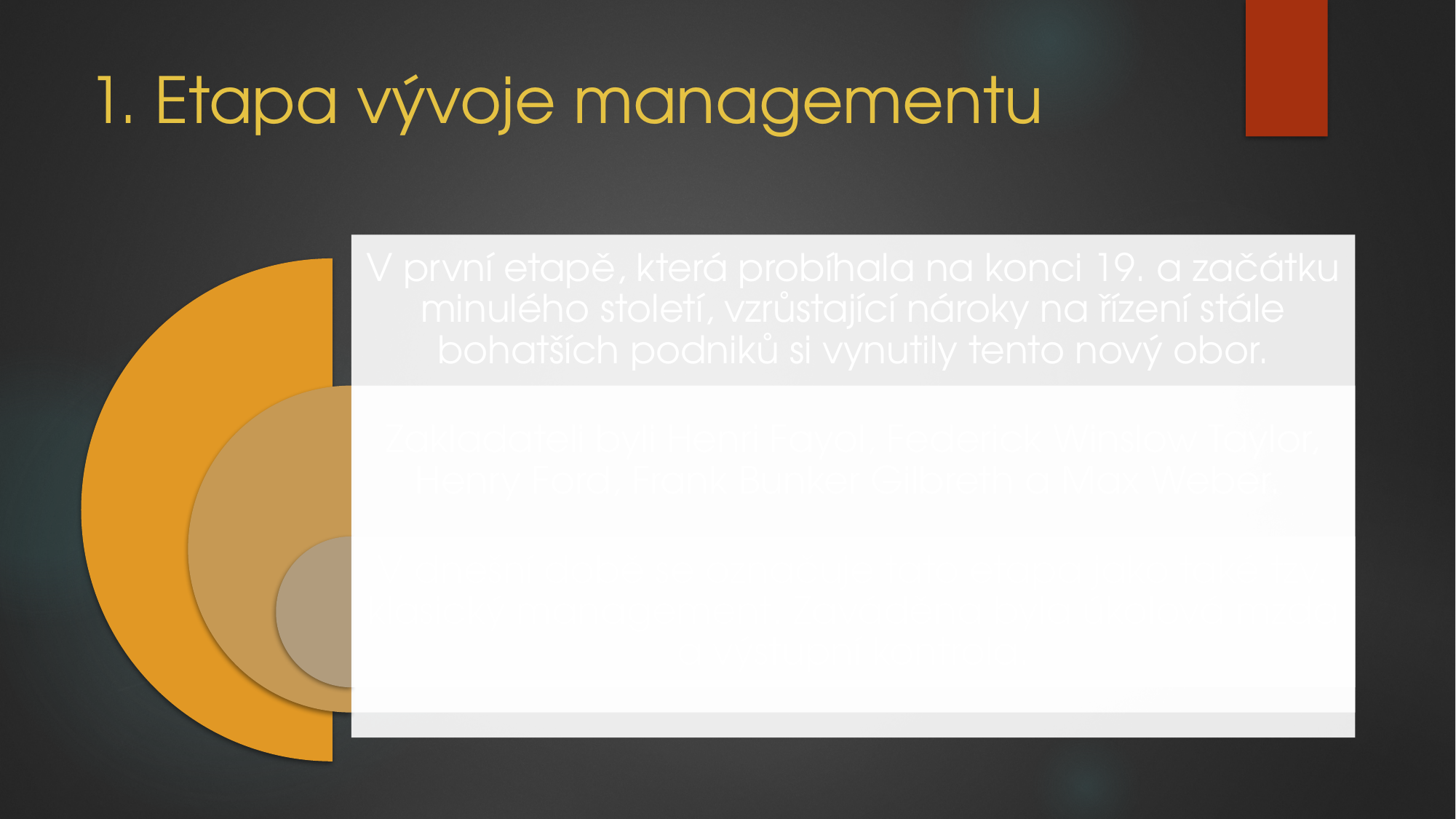

# 1. Etapa vývoje managementu
V první etapě, která probíhala na konci 19. a začátku minulého století, vzrůstající nároky na řízení stále bohatších podniků si vynutily tento nový obor.
Zakladateli byli Henri Fayol, Federick Winslow Taylor, Henry Ford, Frank Bunker Gilbreth a Max Weber.
V dnešní době se označuje tato etapa jako také tzv. klasický management. Zaváděna byla úkolová mzda a výstupní kontrola.